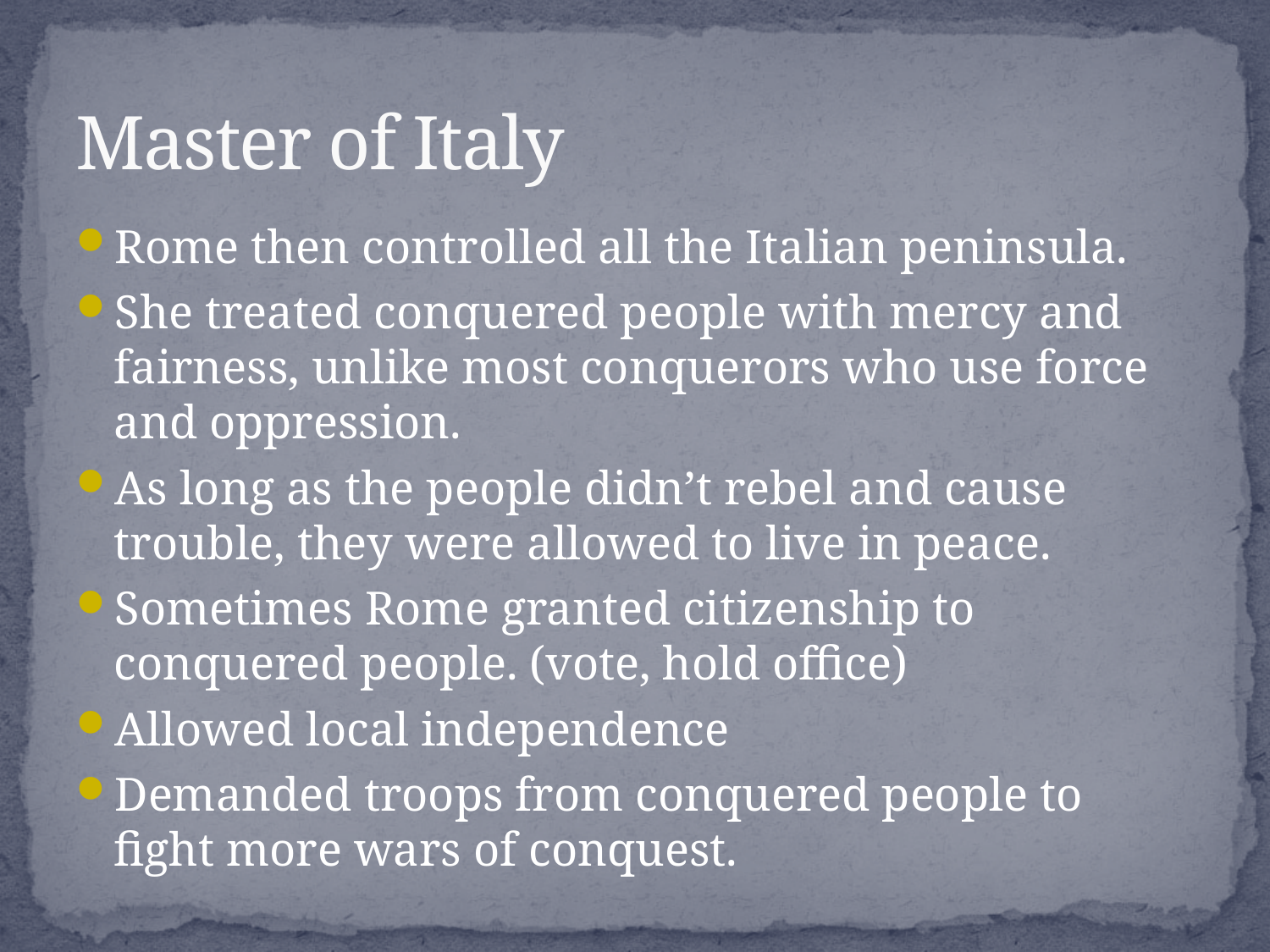

# Master of Italy
Rome then controlled all the Italian peninsula.
She treated conquered people with mercy and fairness, unlike most conquerors who use force and oppression.
As long as the people didn’t rebel and cause trouble, they were allowed to live in peace.
Sometimes Rome granted citizenship to conquered people. (vote, hold office)
Allowed local independence
Demanded troops from conquered people to fight more wars of conquest.